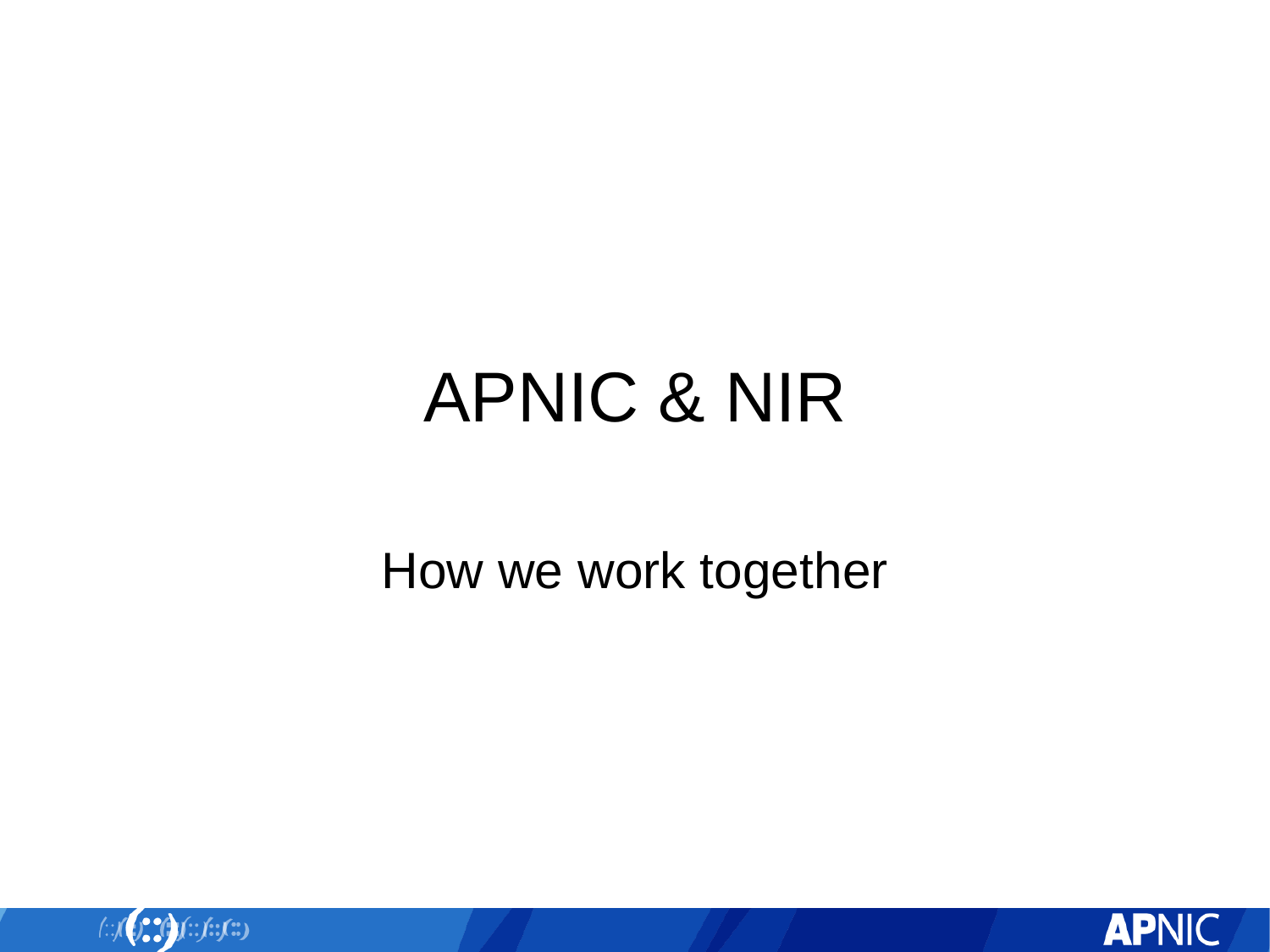

# APNIC & NIR
How we work together